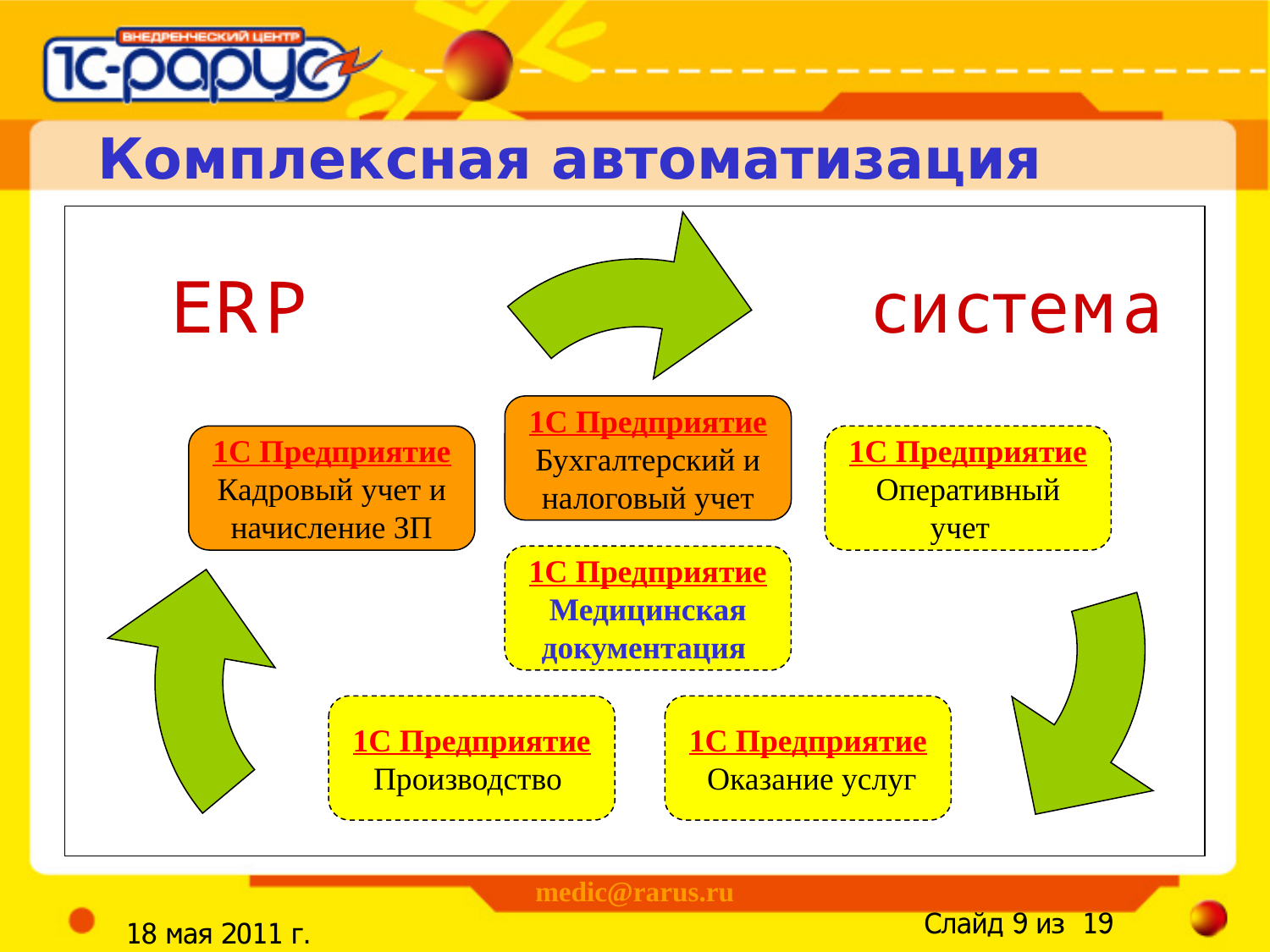

Комплексная автоматизация

ERP                           система

1С Предприятие
Бухгалтерский и налоговый учет
1С Предприятие
Кадровый учет и начисление ЗП
1С Предприятие
Оперативный
учет

1С Предприятие
Медицинская документация
1С Предприятие
Производство
1С Предприятие
 Оказание услуг
medic@rarus.ru

 18 мая 2011 г.